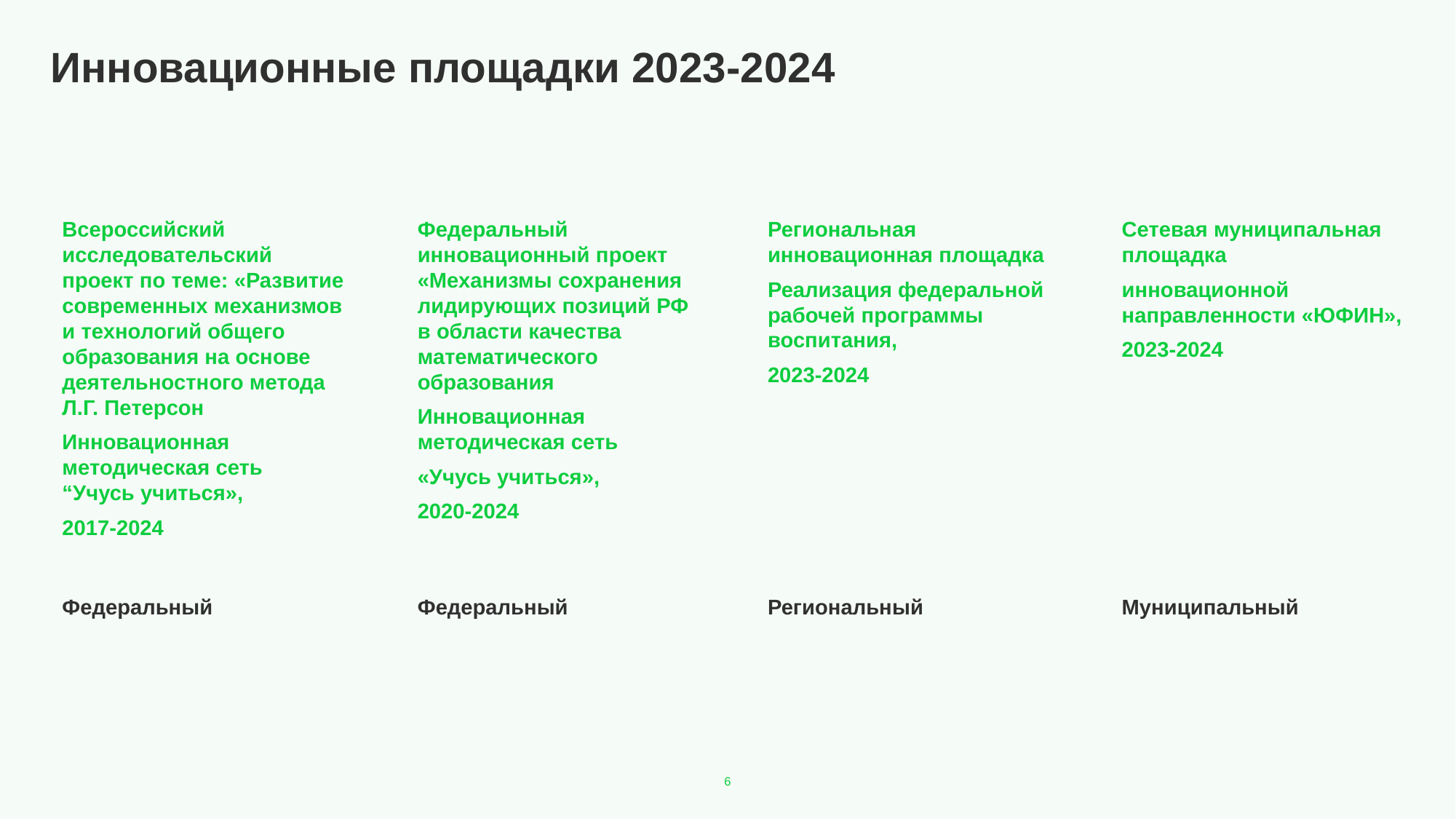

# Инновационные площадки 2023-2024

Всероссийский исследовательский проект по теме: «Развитие современных механизмов и технологий общего образования на основе деятельностного метода Л.Г. Петерсон
Инновационная методическая сеть  “Учусь учиться»,
2017-2024
Федеральный инновационный проект «Механизмы сохранения лидирующих позиций РФ в области качества математического образования
Инновационная методическая сеть
«Учусь учиться»,
2020-2024
Региональная инновационная площадка
Реализация федеральной рабочей программы воспитания,
2023-2024
Сетевая муниципальная площадка
инновационной направленности «ЮФИН»,
2023-2024
Федеральный
Федеральный
Региональный

Муниципальный

6